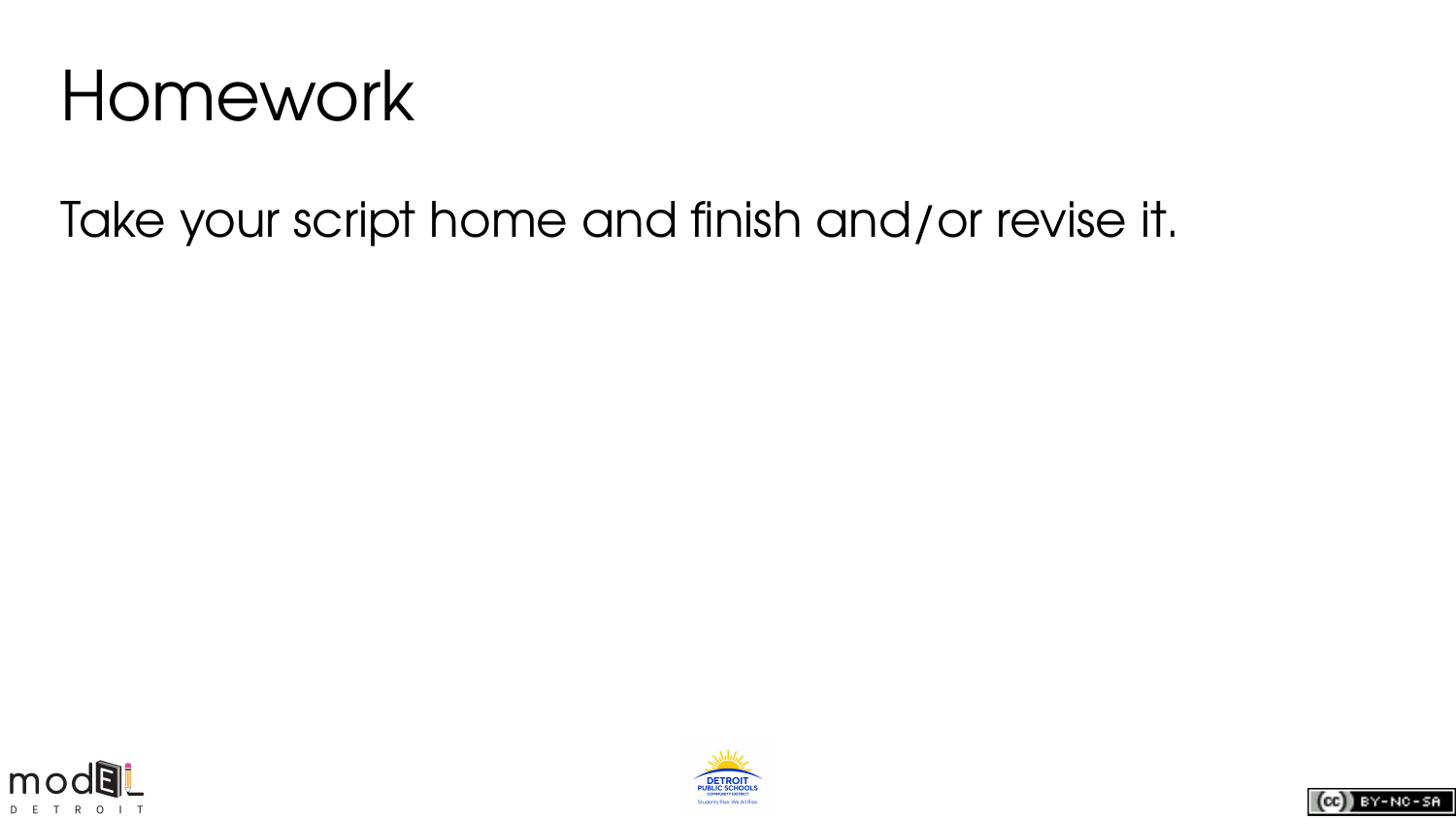

# Homework
Take your script home and finish and/or revise it.